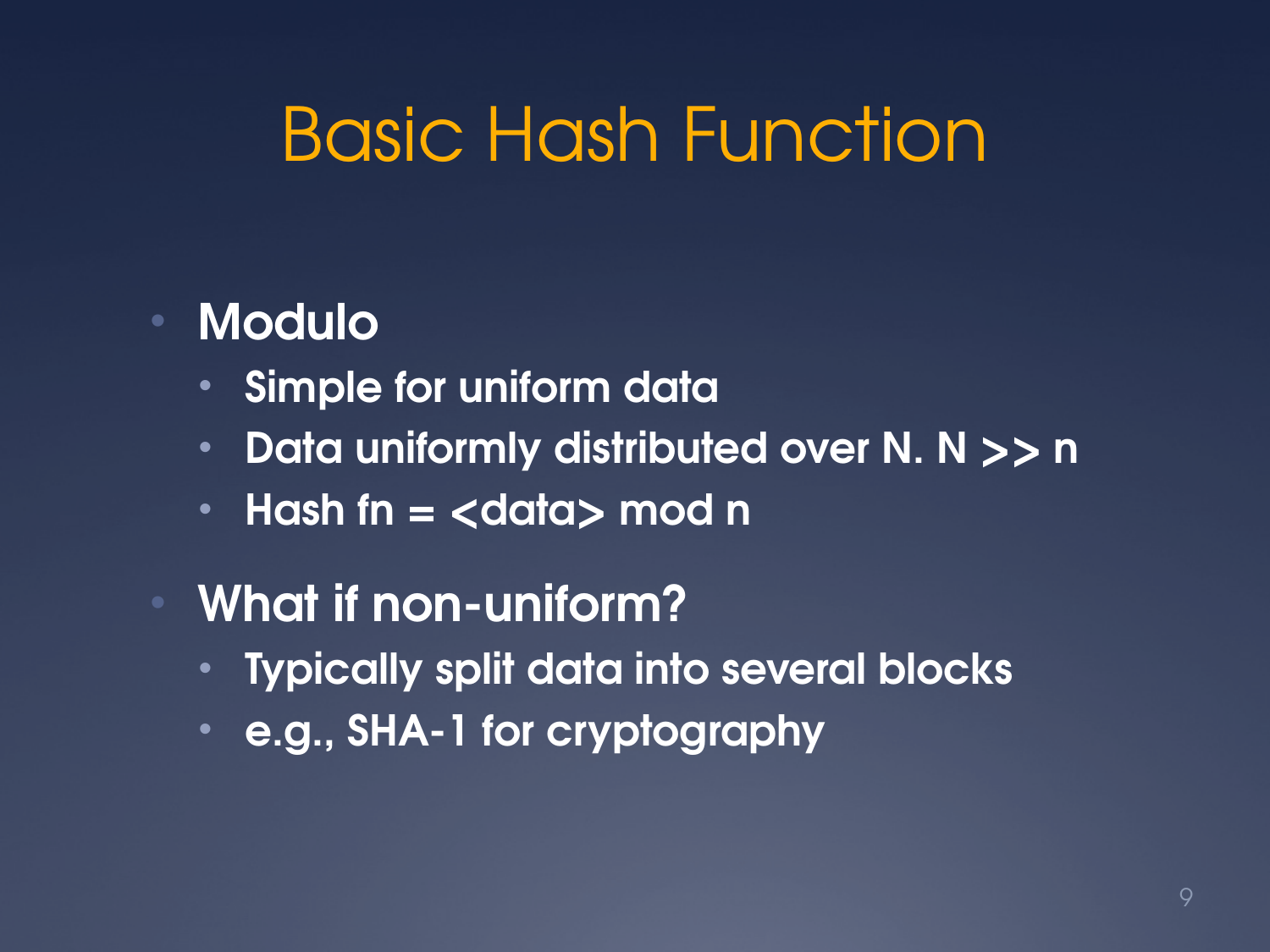

# Basic Hash Function
Modulo
Simple for uniform data
Data uniformly distributed over N. N >> n
Hash fn = <data> mod n
What if non-uniform?
Typically split data into several blocks
e.g., SHA-1 for cryptography
9